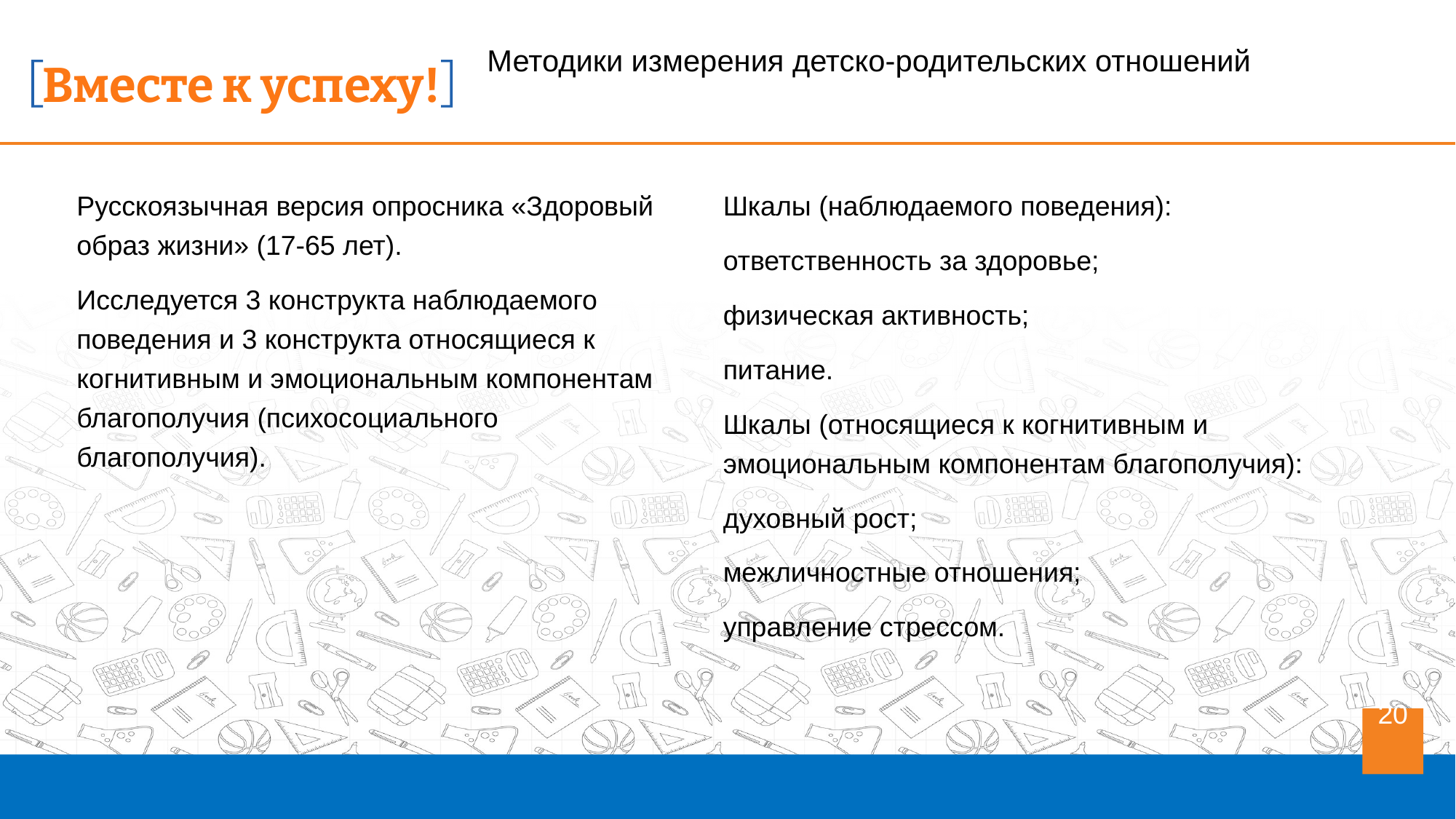

Методики измерения детско-родительских отношений
Русскоязычная версия опросника «Здоровый образ жизни» (17-65 лет).
Исследуется 3 конструкта наблюдаемого поведения и 3 конструкта относящиеся к когнитивным и эмоциональным компонентам благополучия (психосоциального благополучия).

Шкалы (наблюдаемого поведения):
ответственность за здоровье;
физическая активность;
питание.
Шкалы (относящиеся к когнитивным и эмоциональным компонентам благополучия):
духовный рост;
межличностные отношения;
управление стрессом.